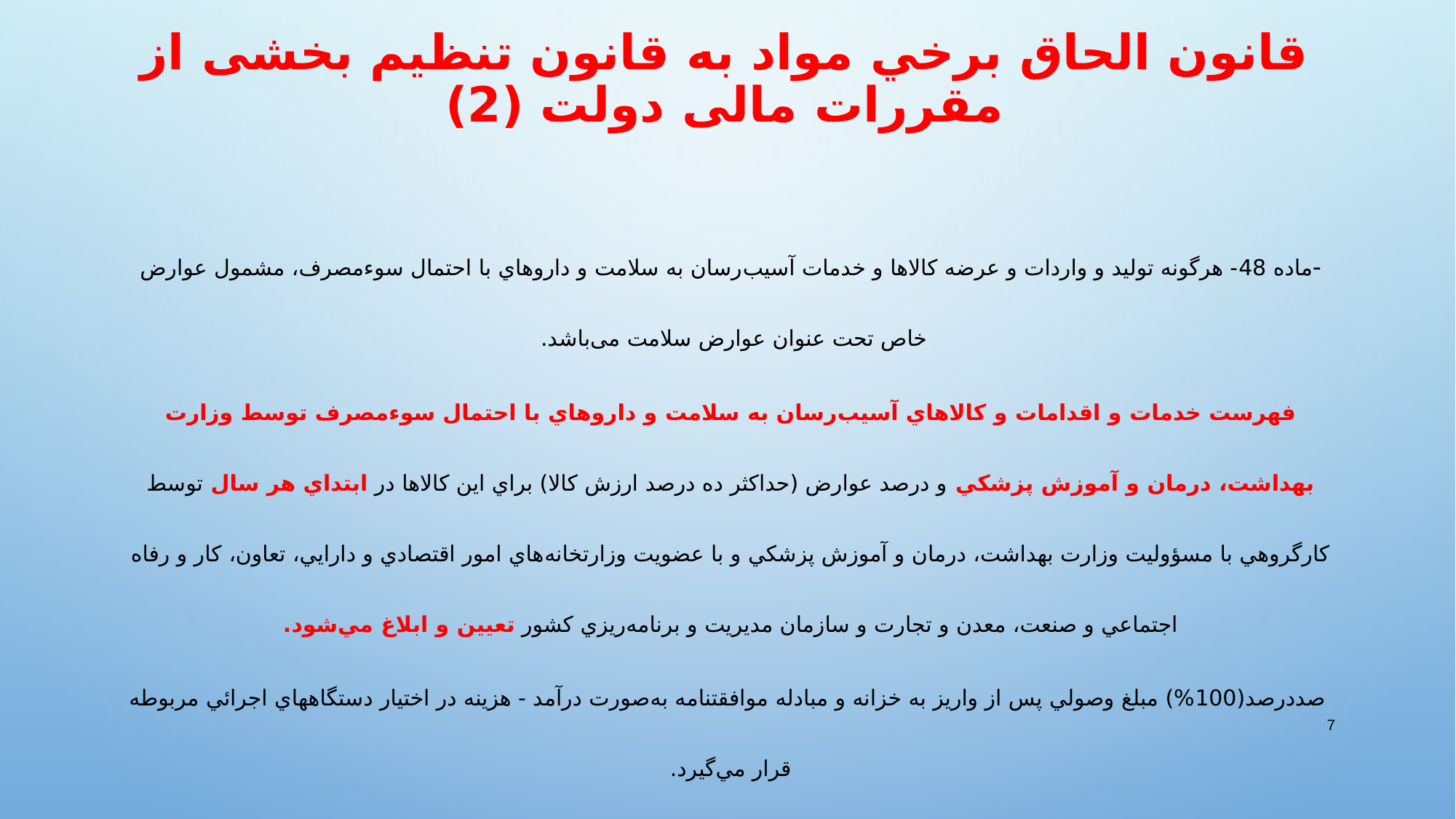

# قانون الحاق برخي مواد به قانون تنظیم بخشی از مقررات مالی دولت (2)
-ماده 48- هرگونه توليد و واردات و عرضه كالاها و خدمات آسيب‌رسان به سلامت و داروهاي با احتمال سوءمصرف، مشمول عوارض خاص تحت عنوان عوارض سلامت می‌باشد.
فهرست خدمات و اقدامات و كالاهاي آسيب‌رسان به سلامت و داروهاي با احتمال سوء‌مصرف توسط وزارت بهداشت، درمان و آموزش پزشكي و درصد عوارض (حداكثر ده درصد ارزش كالا) براي اين كالاها در ابتداي هر سال توسط كارگروهي با مسؤوليت وزارت بهداشت، درمان و آموزش پزشكي و با عضويت وزارتخانه‌هاي امور اقتصادي و دارايي، تعاون، كار و رفاه اجتماعي و صنعت، معدن و تجارت و سازمان مديريت و برنامه‌ريزي كشور تعيين و ابلاغ مي‌شود.
 صددرصد(100%) مبلغ وصولي پس از واريز به خزانه و مبادله موافقتنامه به‌صورت درآمد - هزينه در اختيار دستگاههاي اجرائي مربوطه قرار مي‌گيرد.

7